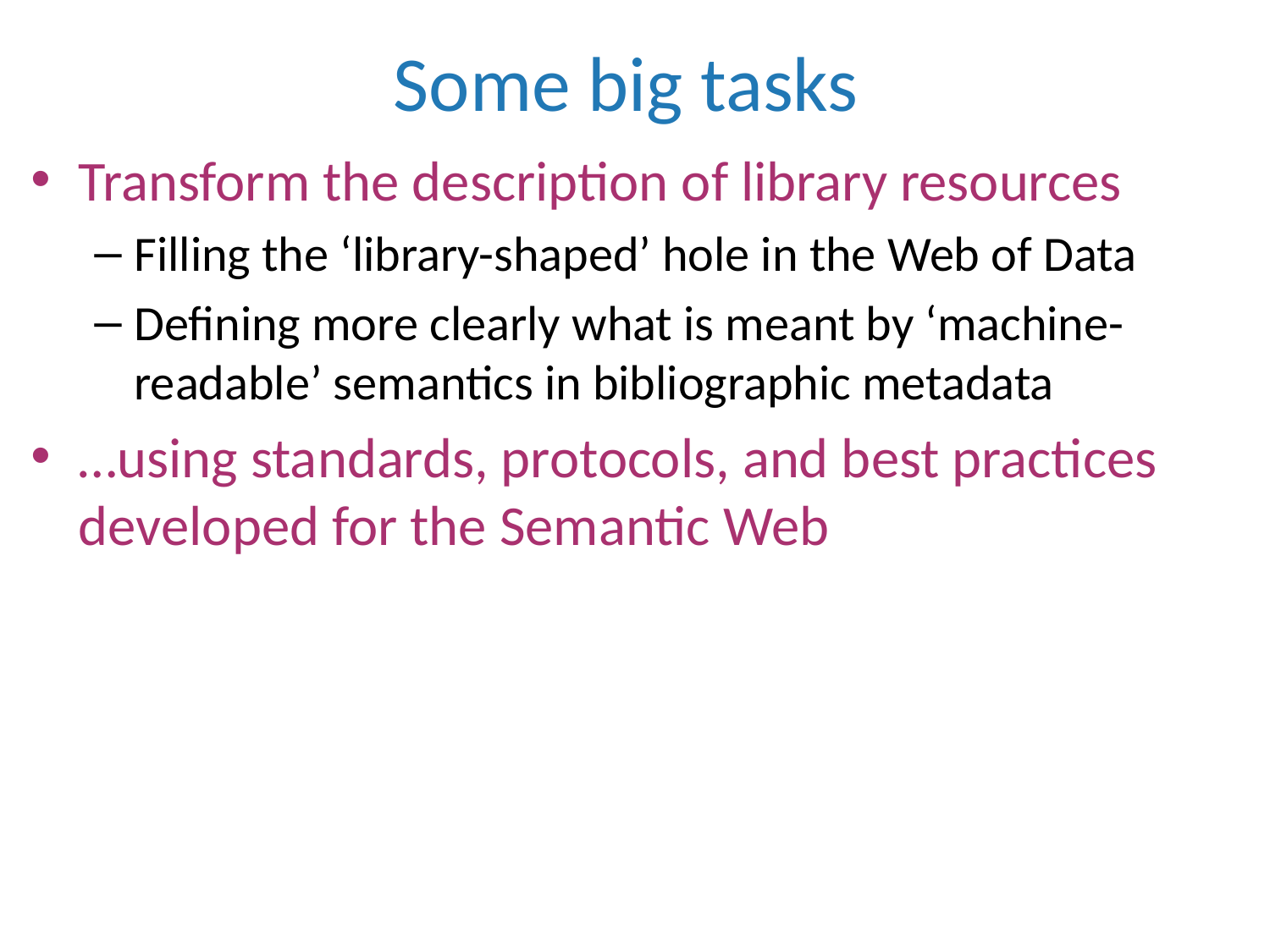

# Some big tasks
Transform the description of library resources
Filling the ‘library-shaped’ hole in the Web of Data
Defining more clearly what is meant by ‘machine-readable’ semantics in bibliographic metadata
…using standards, protocols, and best practices developed for the Semantic Web